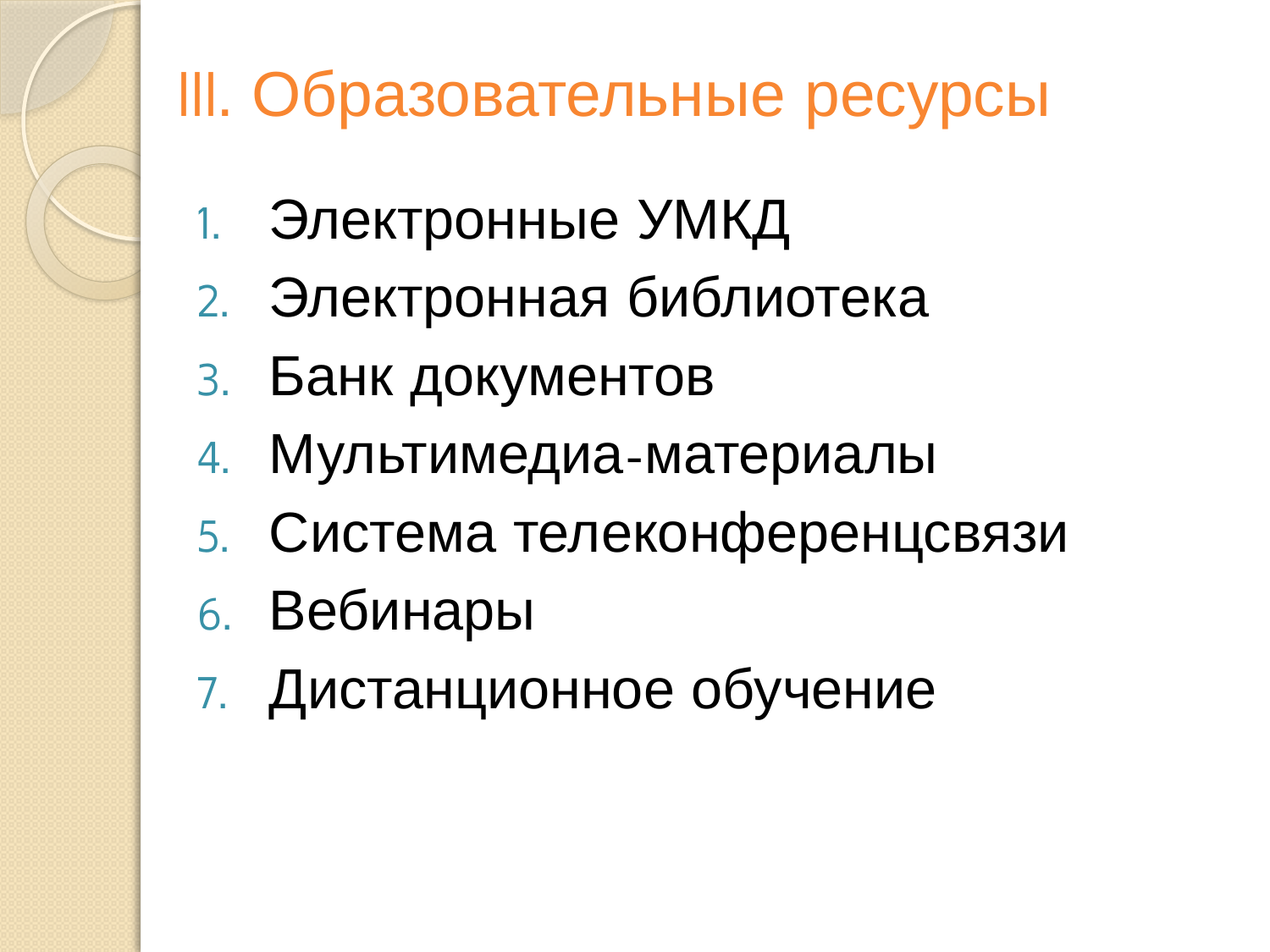

# III. Образовательные ресурсы
Электронные УМКД
Электронная библиотека
Банк документов
Мультимедиа-материалы
Система телеконференцсвязи
Вебинары
Дистанционное обучение